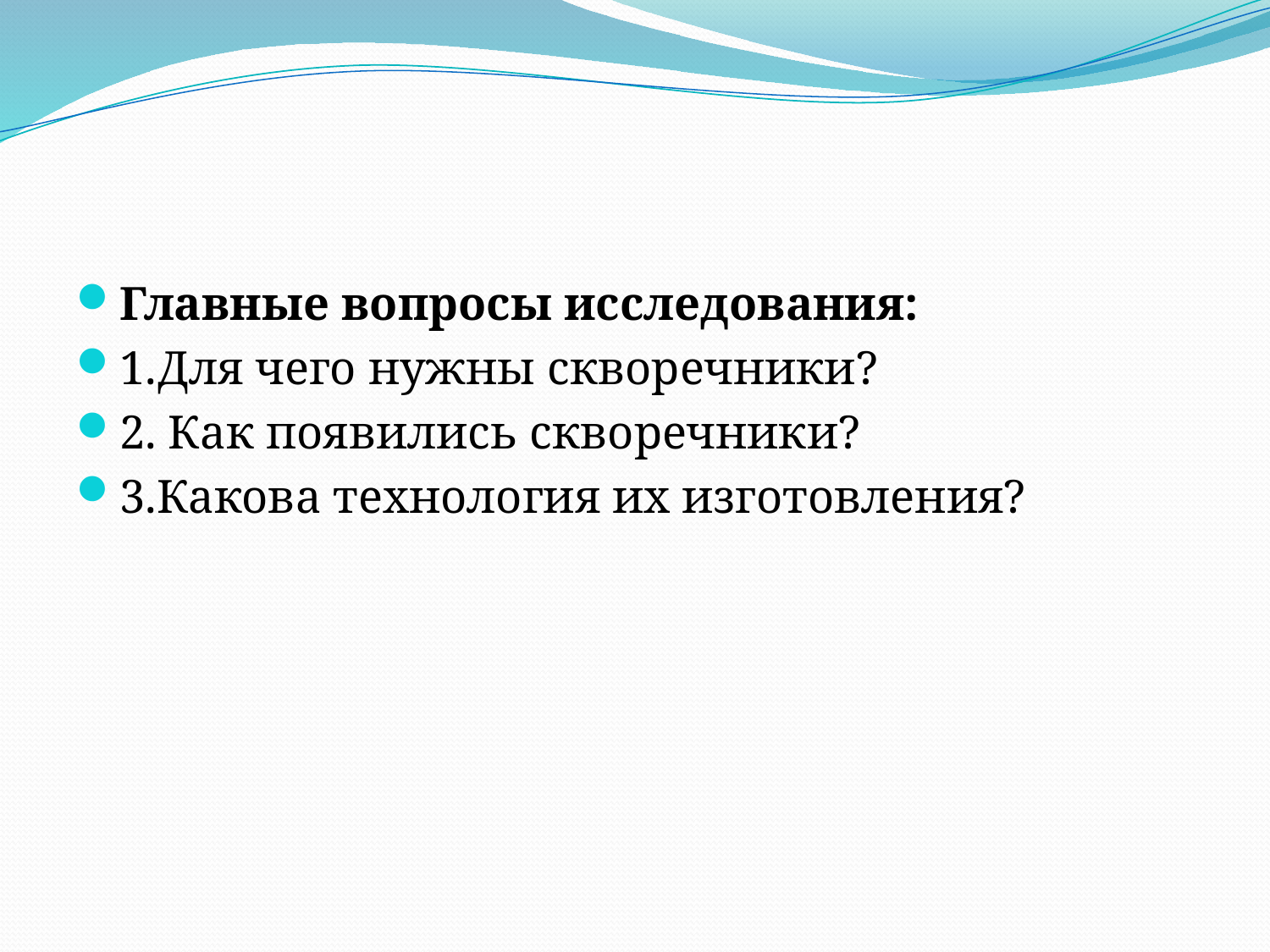

#
Главные вопросы исследования:
1.Для чего нужны скворечники?
2. Как появились скворечники?
3.Какова технология их изготовления?